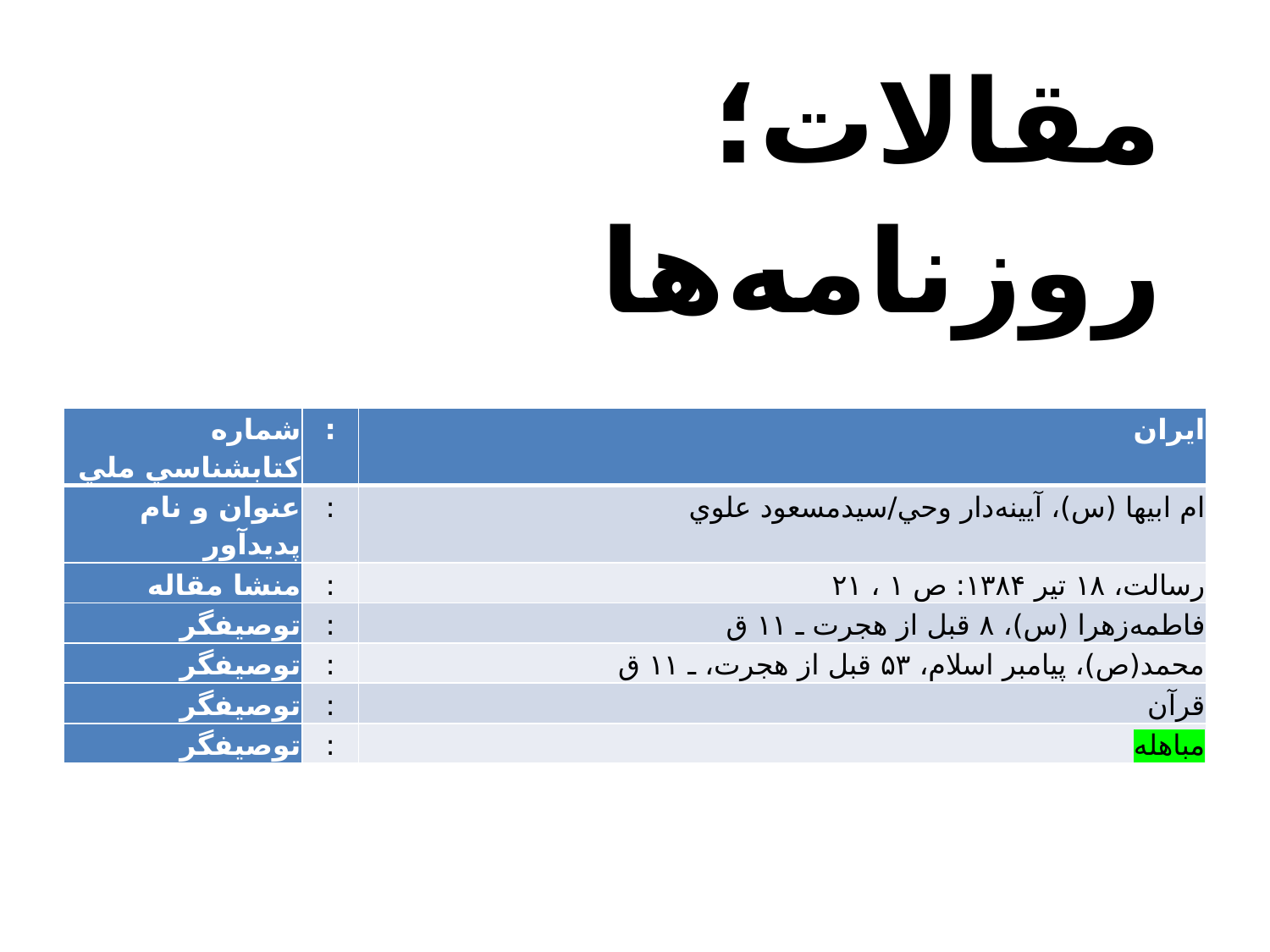

مقالات؛ روزنامه‌ها

| ‏شماره کتابشناسي ملي | : | ايران |
| --- | --- | --- |
| ‏عنوان و نام پديدآور | : | ام ابيها (س)، آيينه‌دار وحي/سيدمسعود علوي |
| ‏منشا مقاله | : | رسالت، ۱۸ تير ۱۳۸۴: ص ۱ ، ۲۱ |
| ‏توصيفگر | : | فاطمه‌زهرا (س)، ۸ قبل از هجرت ـ ۱۱ ق |
| ‏توصيفگر | : | محمد(ص)، پيامبر اسلام، ۵۳ قبل از هجرت، ـ ۱۱ ق |
| ‏توصيفگر | : | قرآن |
| ‏توصيفگر | : | م‍ب‍اه‍ل‍ه‌ |